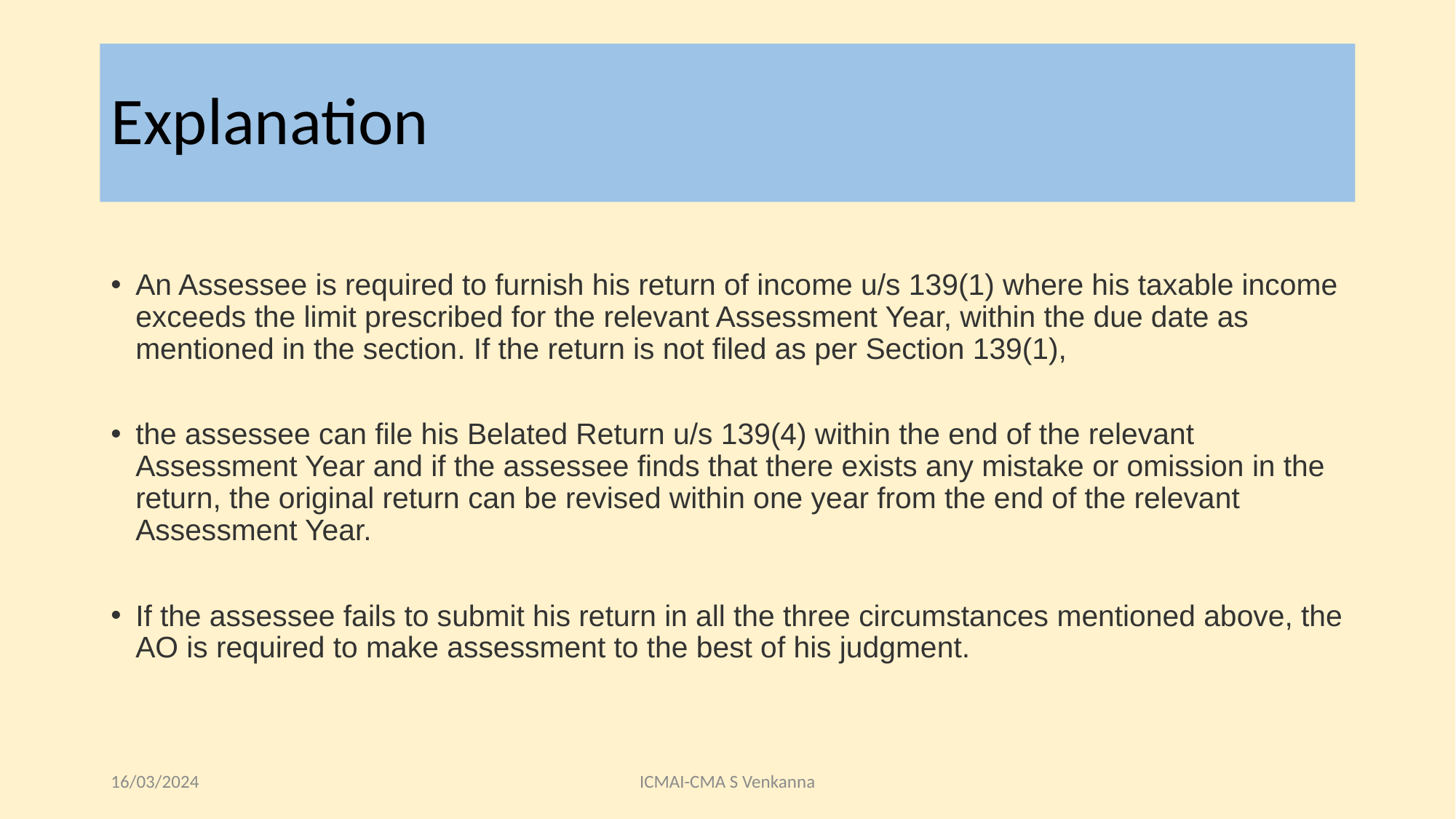

# Explanation

An Assessee is required to furnish his return of income u/s 139(1) where his taxable income exceeds the limit prescribed for the relevant Assessment Year, within the due date as mentioned in the section. If the return is not filed as per Section 139(1),

the assessee can file his Belated Return u/s 139(4) within the end of the relevant Assessment Year and if the assessee finds that there exists any mistake or omission in the return, the original return can be revised within one year from the end of the relevant Assessment Year.

If the assessee fails to submit his return in all the three circumstances mentioned above, the AO is required to make assessment to the best of his judgment.
16/03/2024
ICMAI-CMA S Venkanna